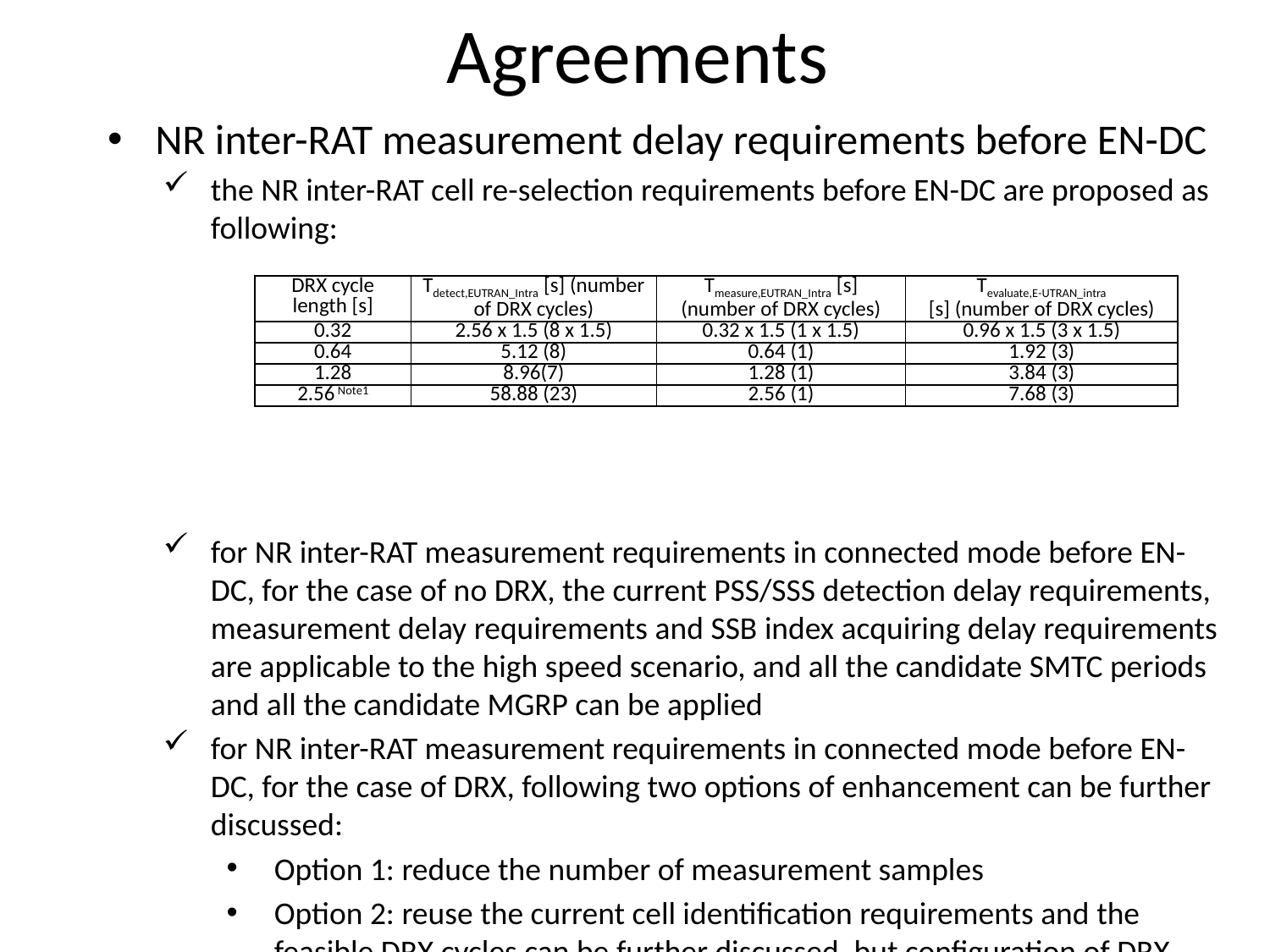

# Agreements
NR inter-RAT measurement delay requirements before EN-DC
the NR inter-RAT cell re-selection requirements before EN-DC are proposed as following:

for NR inter-RAT measurement requirements in connected mode before EN-DC, for the case of no DRX, the current PSS/SSS detection delay requirements, measurement delay requirements and SSB index acquiring delay requirements are applicable to the high speed scenario, and all the candidate SMTC periods and all the candidate MGRP can be applied
for NR inter-RAT measurement requirements in connected mode before EN-DC, for the case of DRX, following two options of enhancement can be further discussed:
Option 1: reduce the number of measurement samples
Option 2: reuse the current cell identification requirements and the feasible DRX cycles can be further discussed, but configuration of DRX cycle is up to network.

| DRX cycle length [s] | Tdetect,EUTRAN\_Intra [s] (number of DRX cycles) | Tmeasure,EUTRAN\_Intra [s] (number of DRX cycles) | Tevaluate,E-UTRAN\_intra [s] (number of DRX cycles) |
| --- | --- | --- | --- |
| 0.32 | 2.56 x 1.5 (8 x 1.5) | 0.32 x 1.5 (1 x 1.5) | 0.96 x 1.5 (3 x 1.5) |
| 0.64 | 5.12 (8) | 0.64 (1) | 1.92 (3) |
| 1.28 | 8.96(7) | 1.28 (1) | 3.84 (3) |
| 2.56 Note1 | 58.88 (23) | 2.56 (1) | 7.68 (3) |